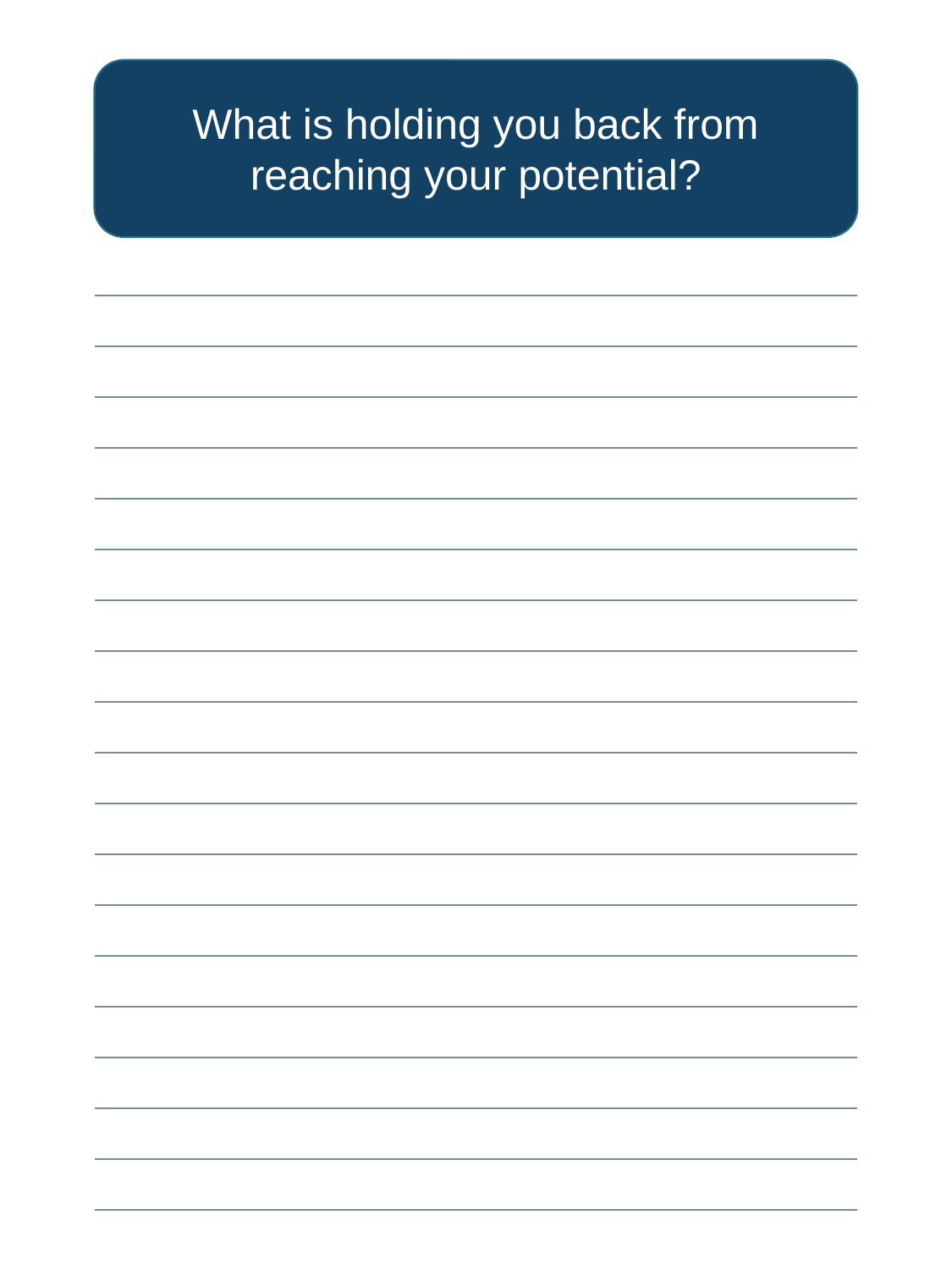

What is holding you back from reaching your potential?
|  |
| --- |
|  |
|  |
|  |
|  |
|  |
|  |
|  |
|  |
|  |
|  |
|  |
|  |
|  |
|  |
|  |
|  |
|  |